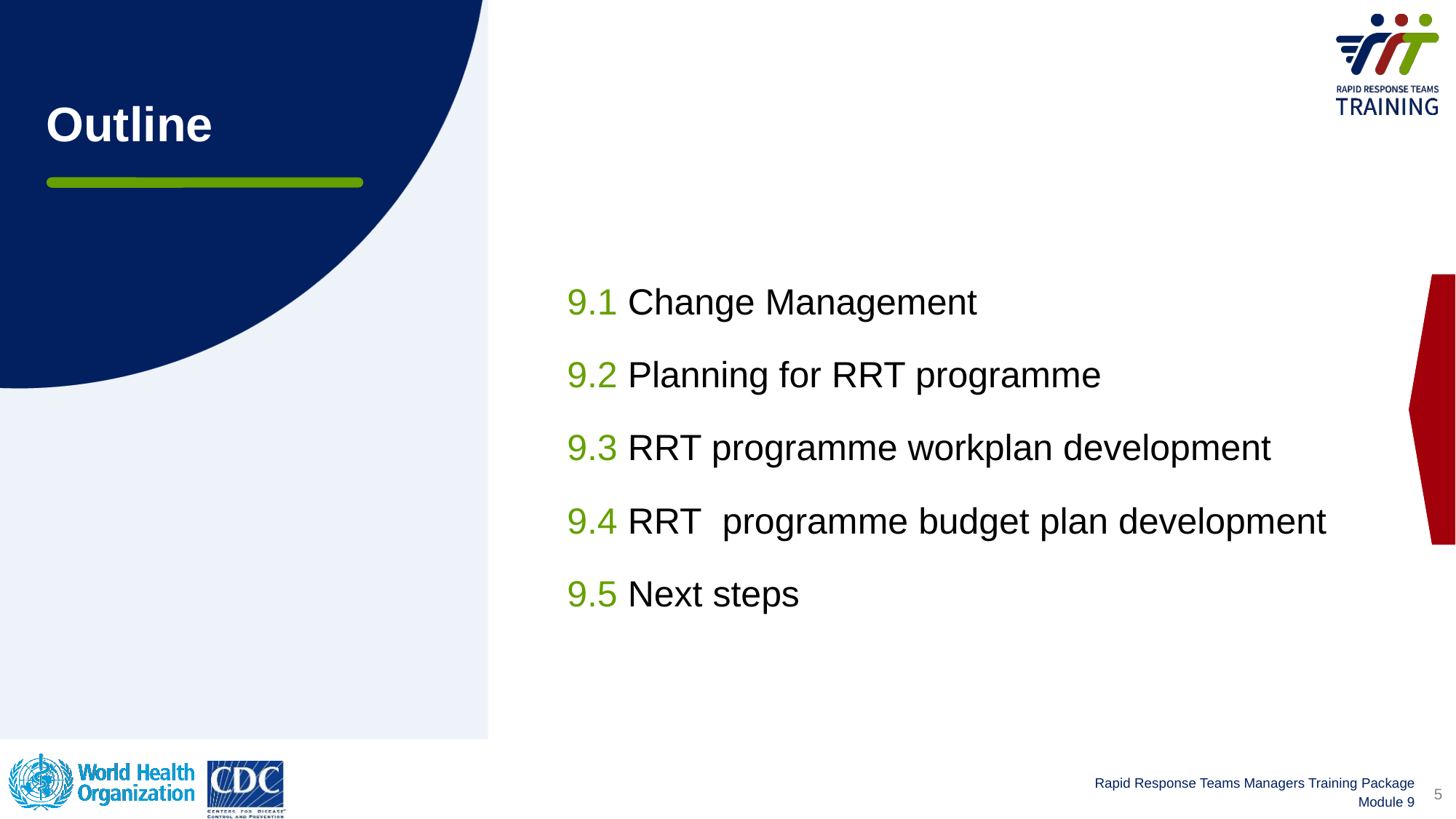

Outline
9.1 Change Management
9.2 Planning for RRT programme
9.3 RRT programme workplan development
9.4 RRT  programme budget plan development
9.5 Next steps

5